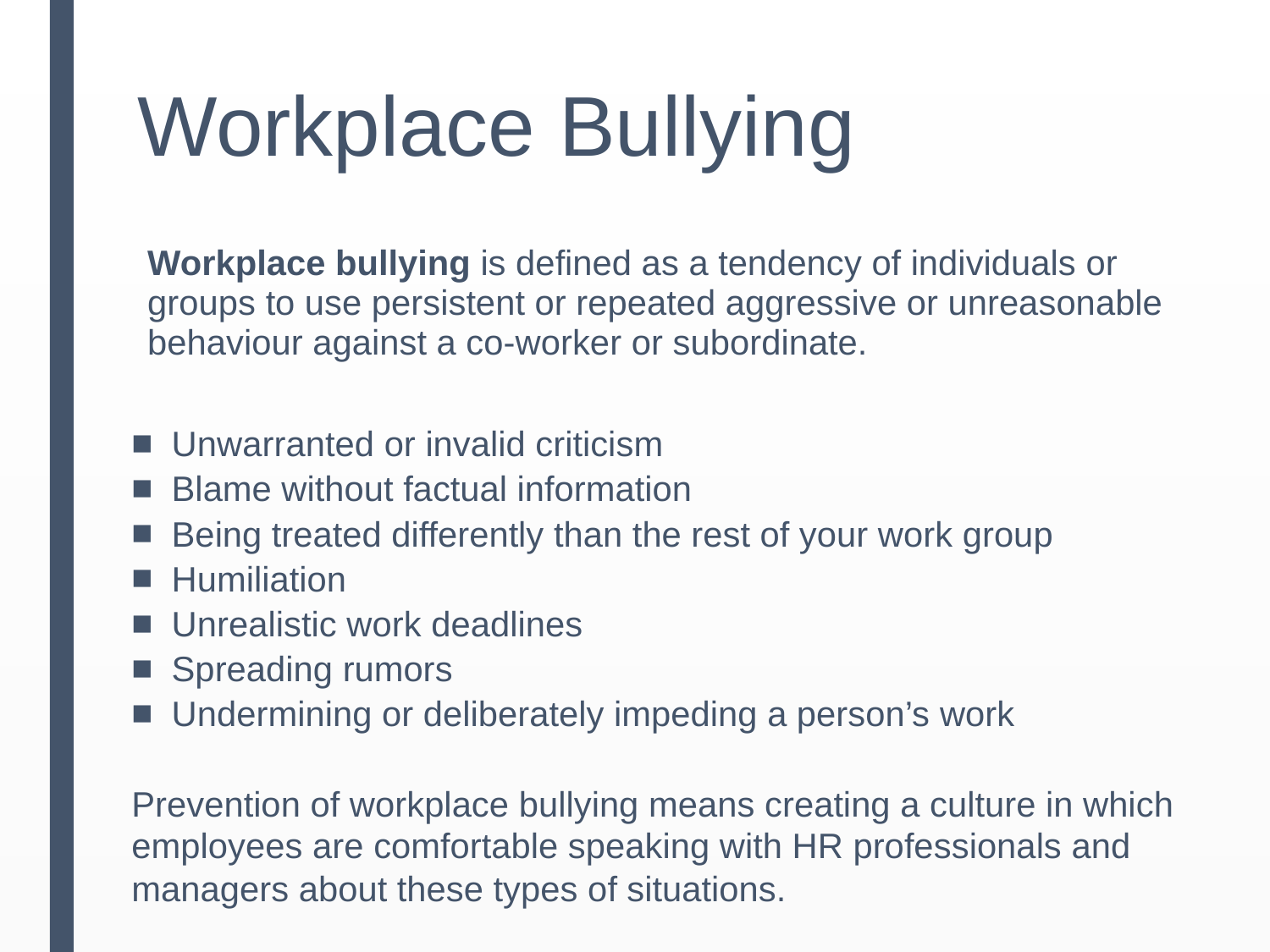

# Workplace Bullying
Workplace bullying is defined as a tendency of individuals or groups to use persistent or repeated aggressive or unreasonable behaviour against a co-worker or subordinate.

Unwarranted or invalid criticism
Blame without factual information
Being treated differently than the rest of your work group
Humiliation
Unrealistic work deadlines
Spreading rumors
Undermining or deliberately impeding a person’s work

Prevention of workplace bullying means creating a culture in which employees are comfortable speaking with HR professionals and managers about these types of situations.